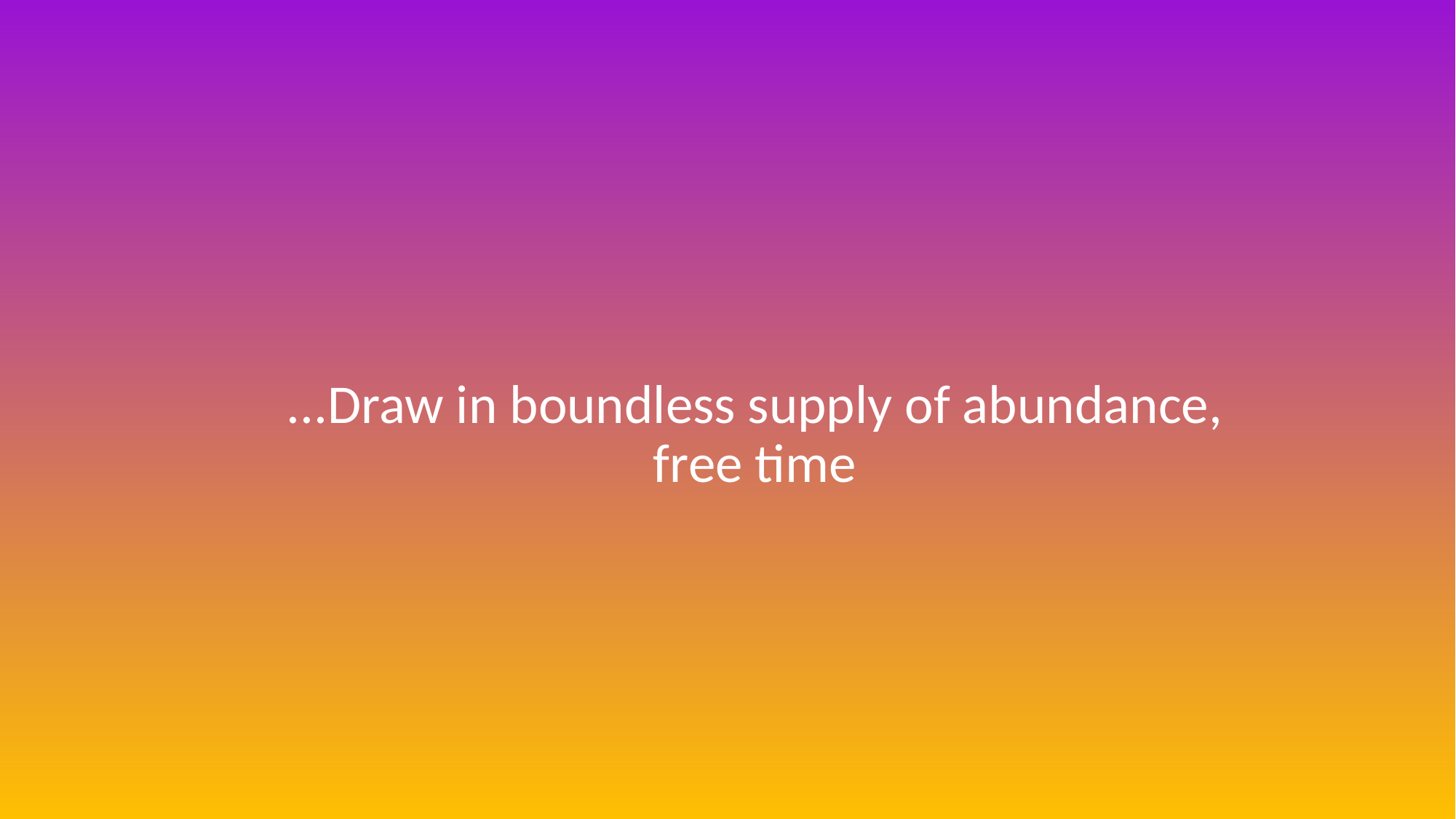

# ...Draw in boundless supply of abundance, free time